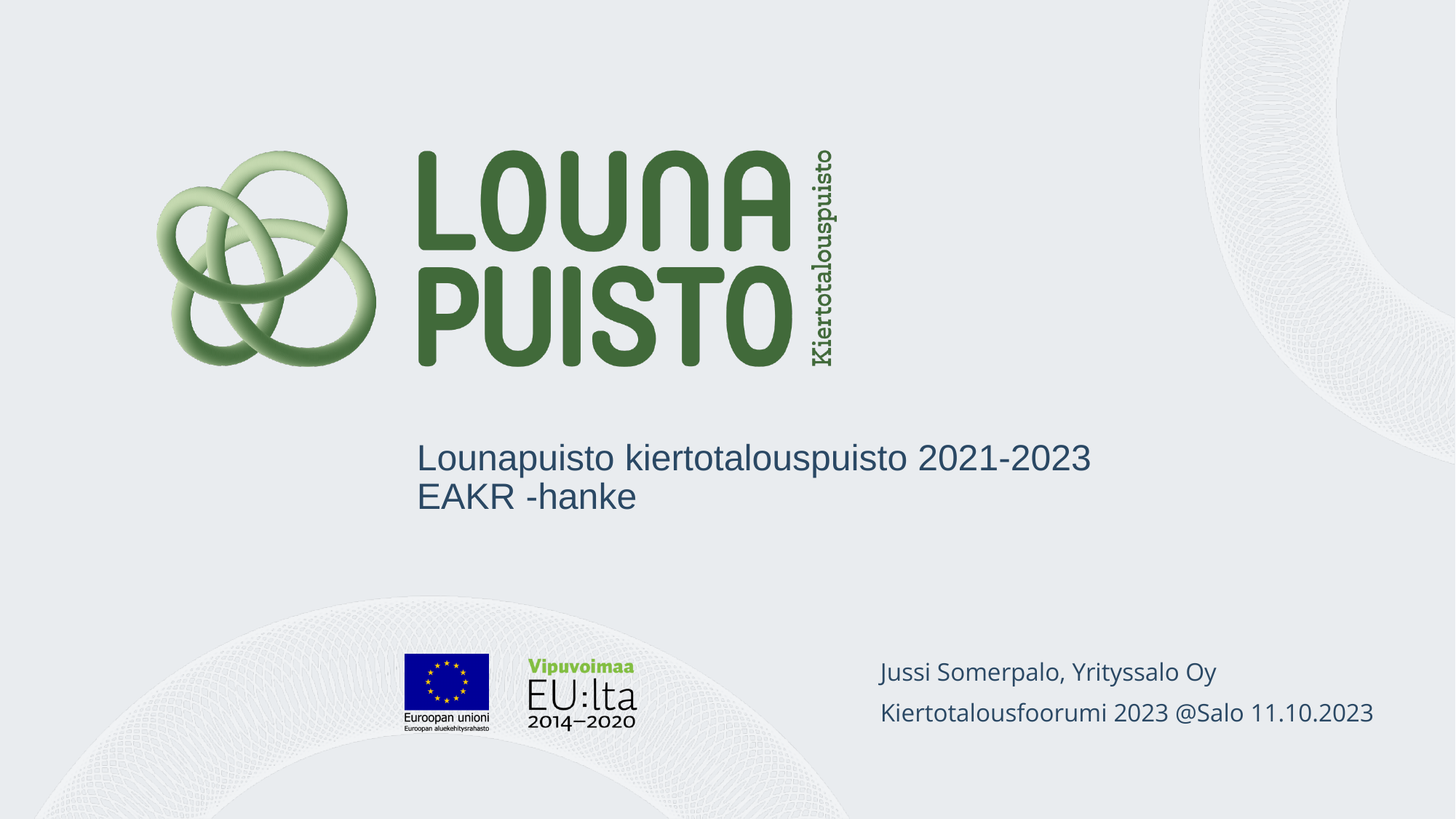

# Lounapuisto kiertotalouspuisto 2021-2023 EAKR -hanke
Jussi Somerpalo, Yrityssalo Oy
Kiertotalousfoorumi 2023 @Salo 11.10.2023